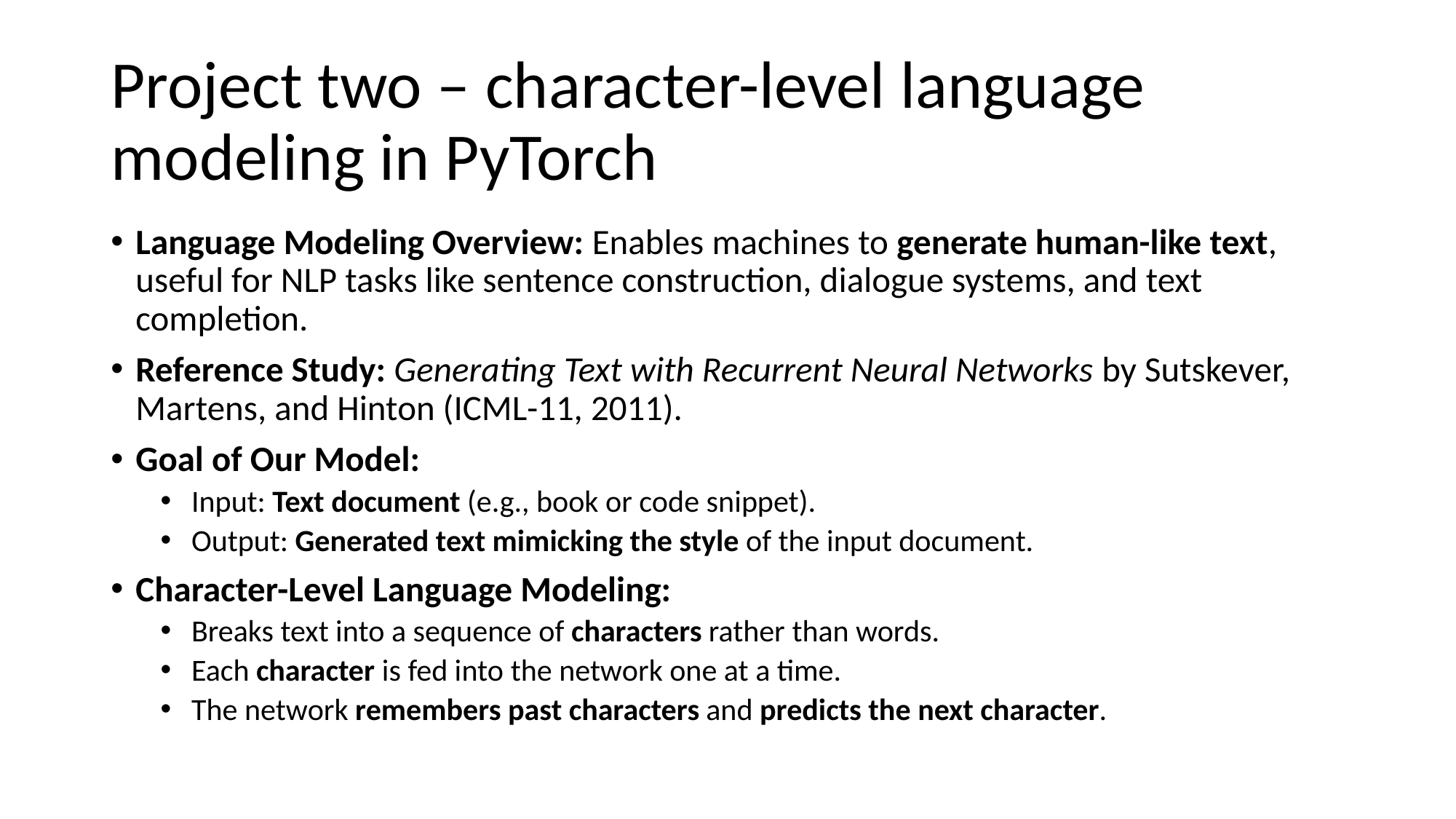

# Project two – character-level language modeling in PyTorch
Language Modeling Overview: Enables machines to generate human-like text, useful for NLP tasks like sentence construction, dialogue systems, and text completion.
Reference Study: Generating Text with Recurrent Neural Networks by Sutskever, Martens, and Hinton (ICML-11, 2011).
Goal of Our Model:
Input: Text document (e.g., book or code snippet).
Output: Generated text mimicking the style of the input document.
Character-Level Language Modeling:
Breaks text into a sequence of characters rather than words.
Each character is fed into the network one at a time.
The network remembers past characters and predicts the next character.